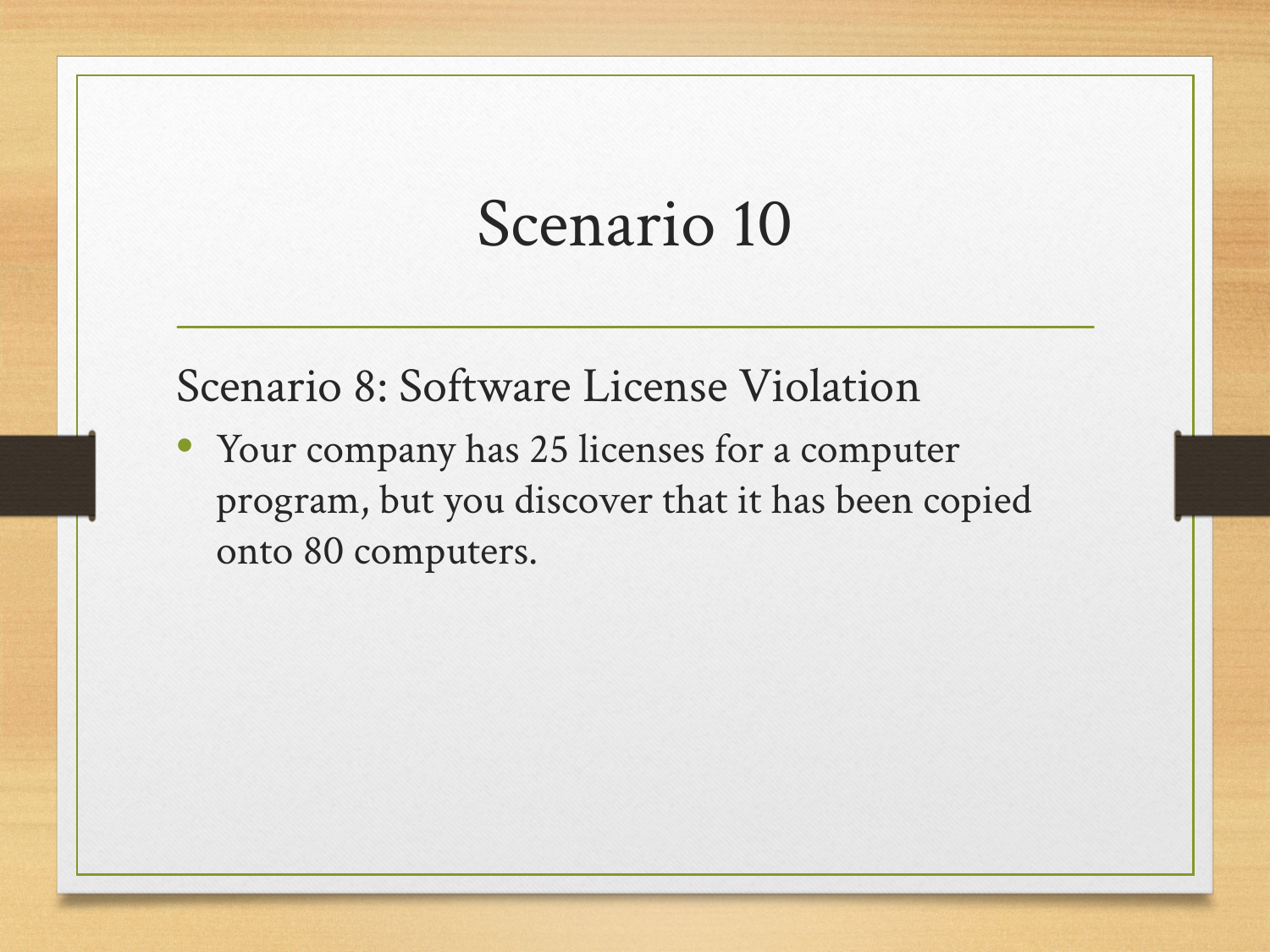

# Scenario 10
Scenario 8: Software License Violation
Your company has 25 licenses for a computer program, but you discover that it has been copied onto 80 computers.